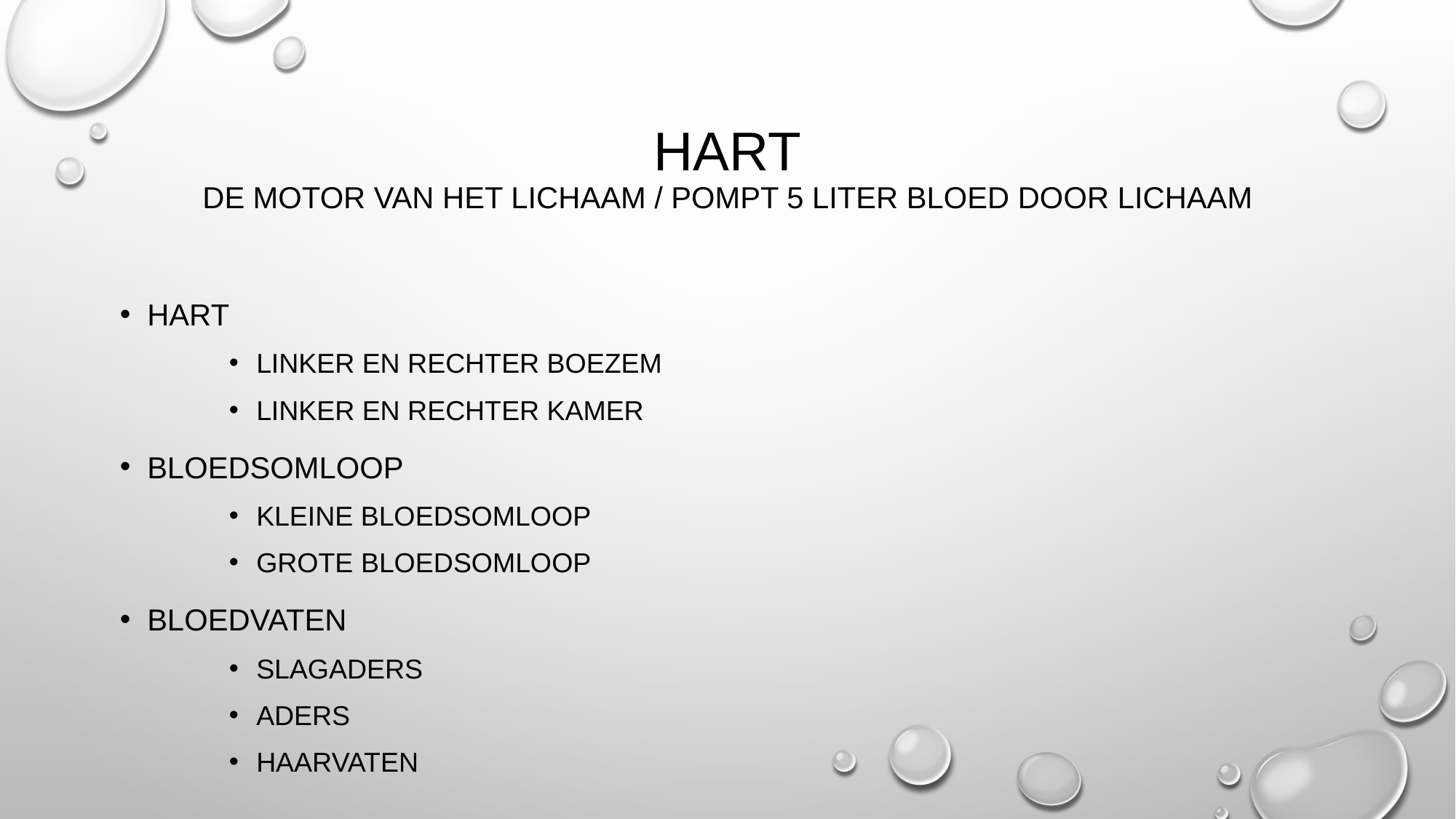

# Hart de motor van het lichaam / pompt 5 liter bloed door lichaam
Hart
linker en rechter boezem
linker en rechter kamer
Bloedsomloop
Kleine bloedsomloop
Grote bloedsomloop
Bloedvaten
Slagaders
Aders
haarvaten